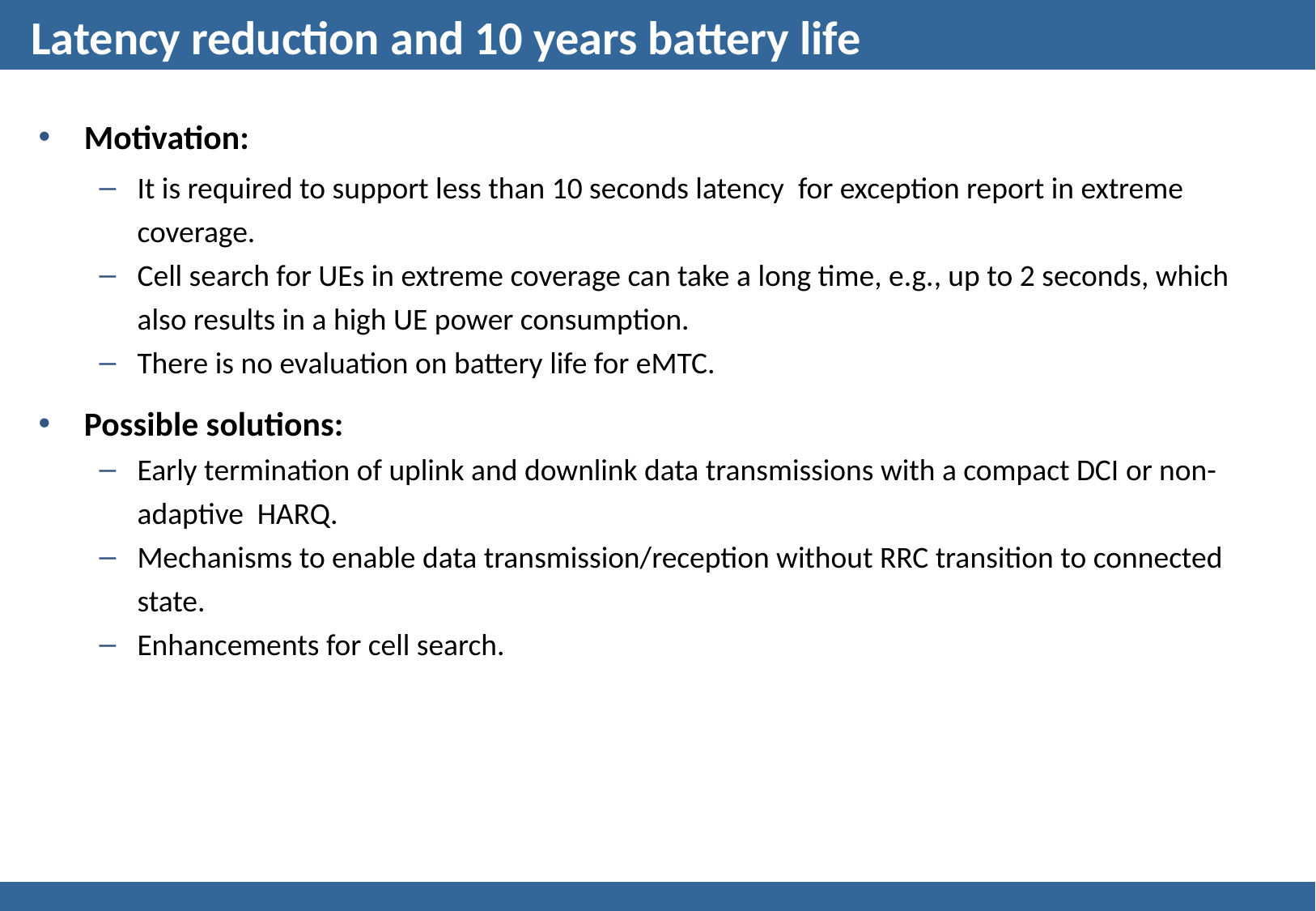

# Latency reduction and 10 years battery life
Motivation:
It is required to support less than 10 seconds latency  for exception report in extreme     coverage.
Cell search for UEs in extreme coverage can take a long time, e.g., up to 2 seconds, which also results in a high UE power consumption.
There is no evaluation on battery life for eMTC.

Possible solutions:
Early termination of uplink and downlink data transmissions with a compact DCI or non-adaptive  HARQ.
Mechanisms to enable data transmission/reception without RRC transition to connected state.
Enhancements for cell search.